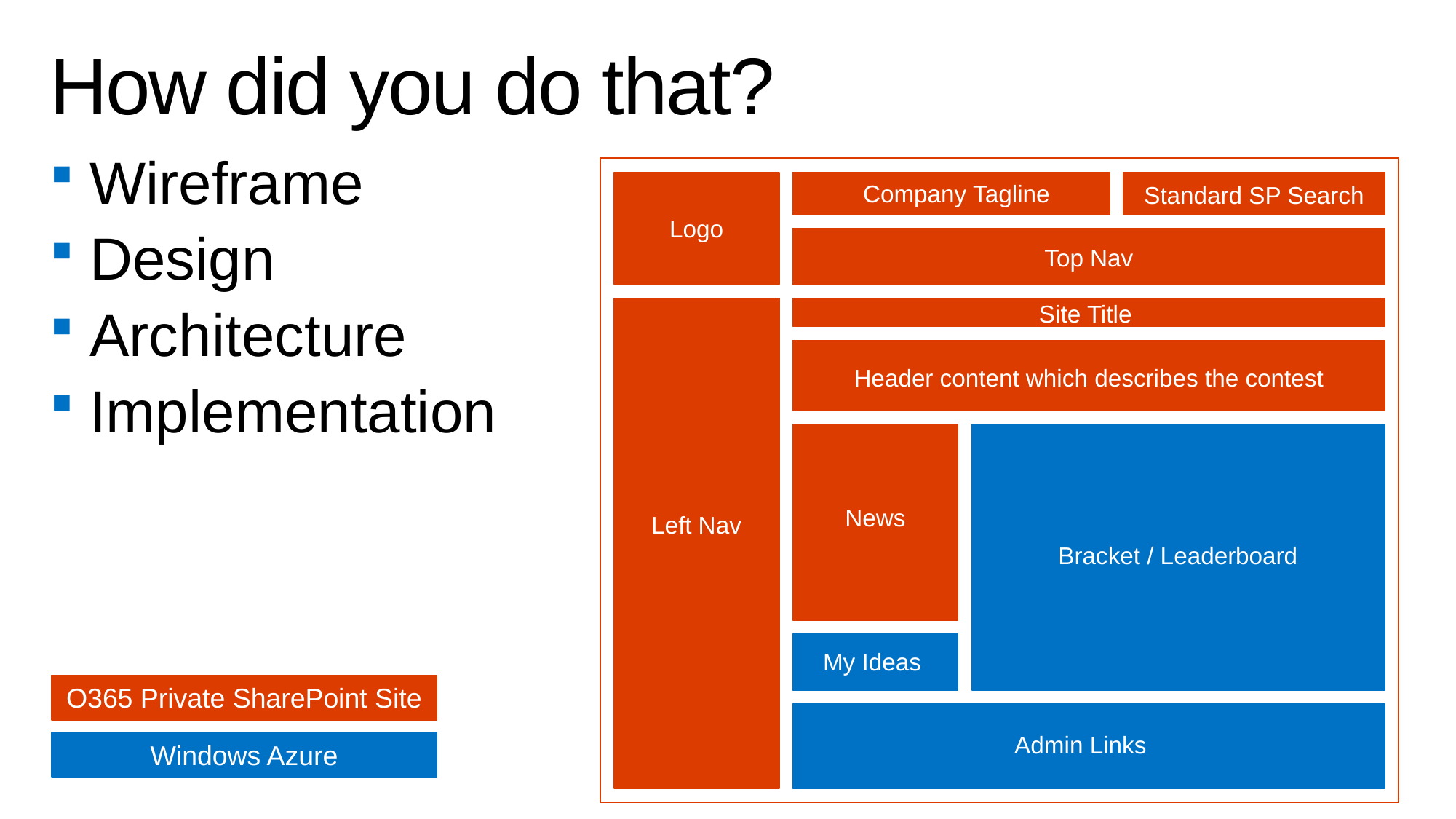

# How did you do that?
Wireframe
Design
Architecture
Implementation

Company Tagline
Standard SP Search
Logo

Top Nav

Site Title

Header content which describes the contest

News
Left Nav
Bracket / Leaderboard

My Ideas
O365 Private SharePoint Site

Admin Links
Windows Azure